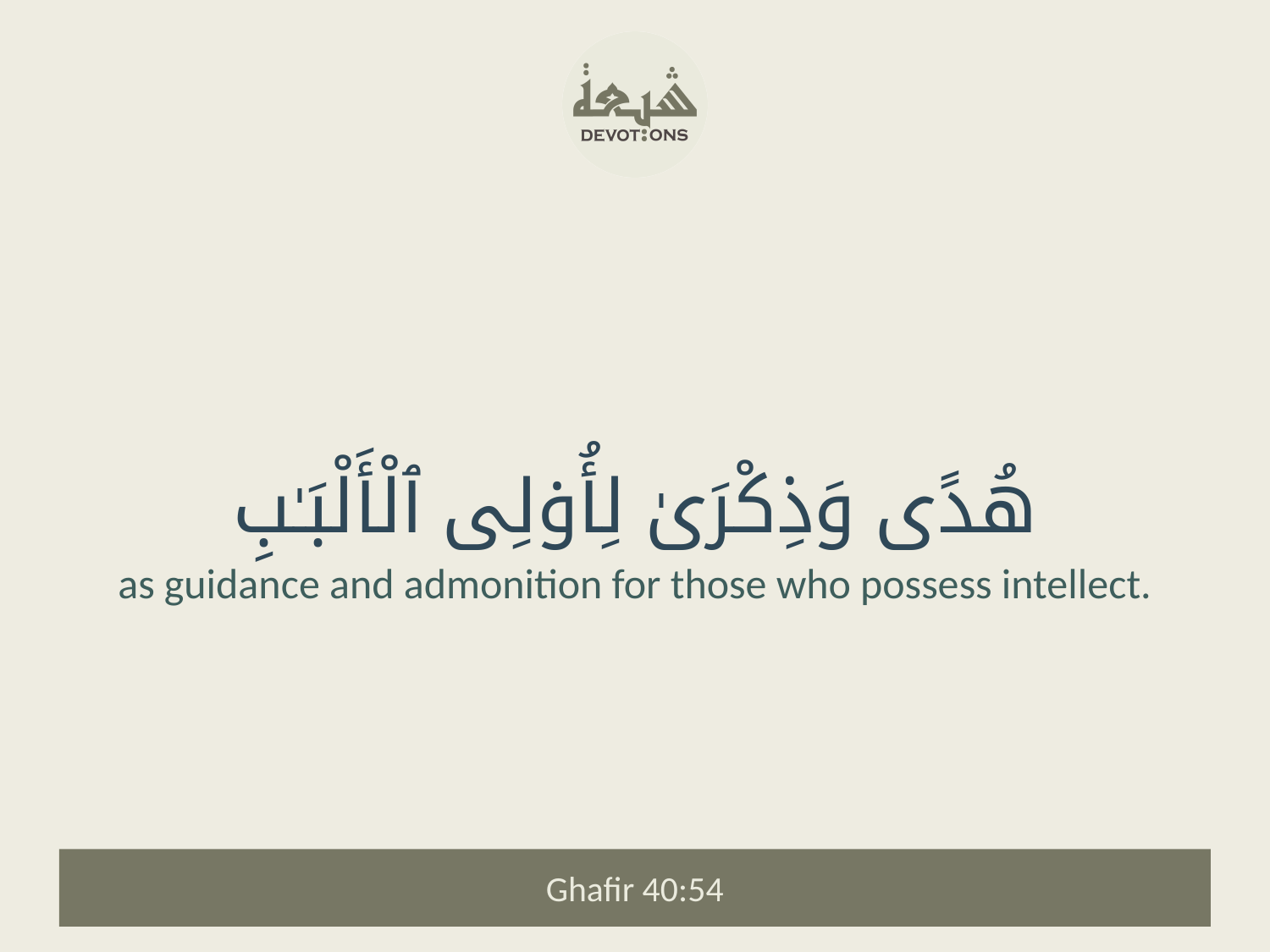

هُدًى وَذِكْرَىٰ لِأُو۟لِى ٱلْأَلْبَـٰبِ
as guidance and admonition for those who possess intellect.
Ghafir 40:54